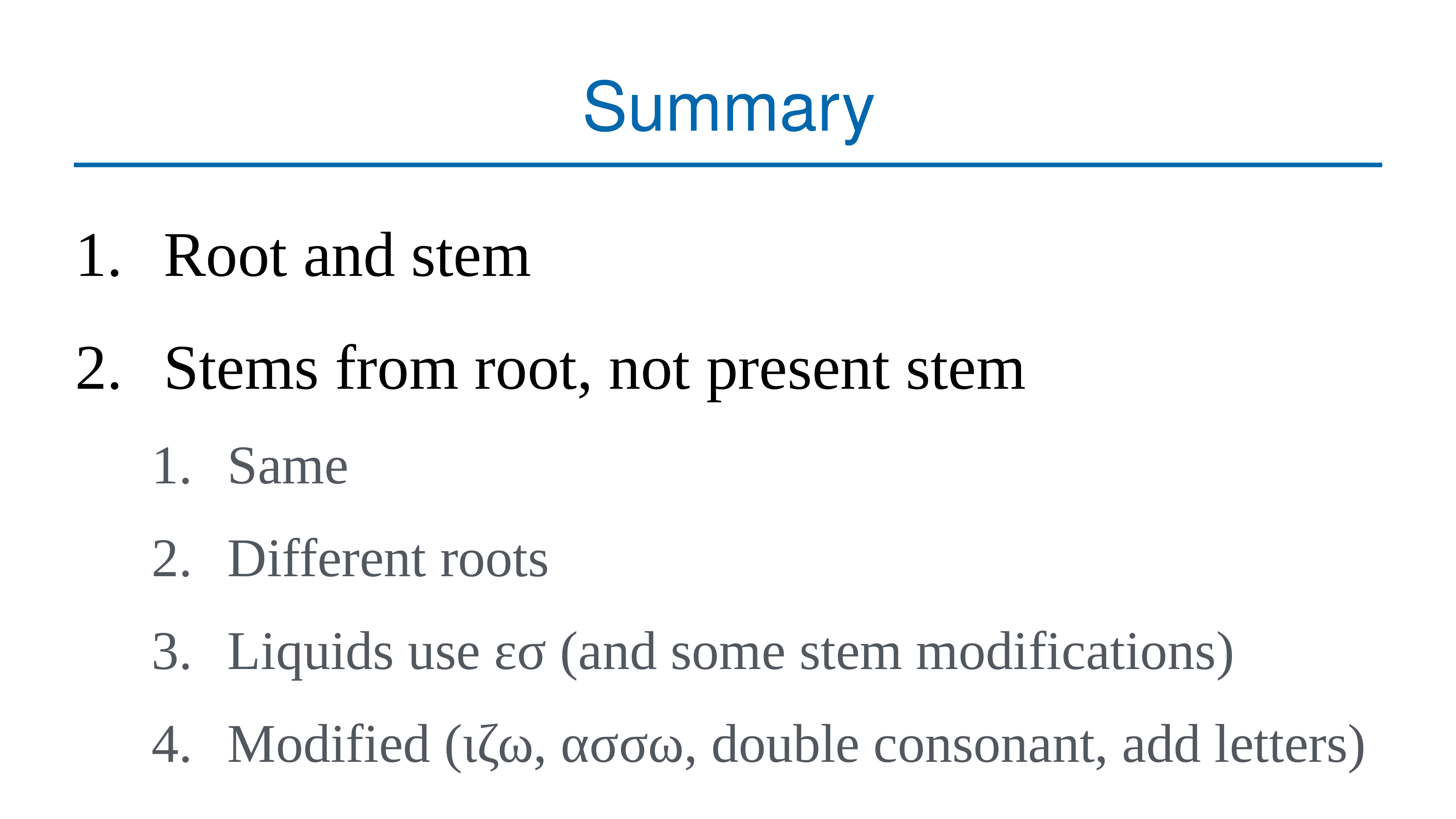

# Summary
Root and stem
Stems from root, not present stem
Same
Different roots
Liquids use εσ (and some stem modifications)
Modified (ιζω, ασσω, double consonant, add letters)